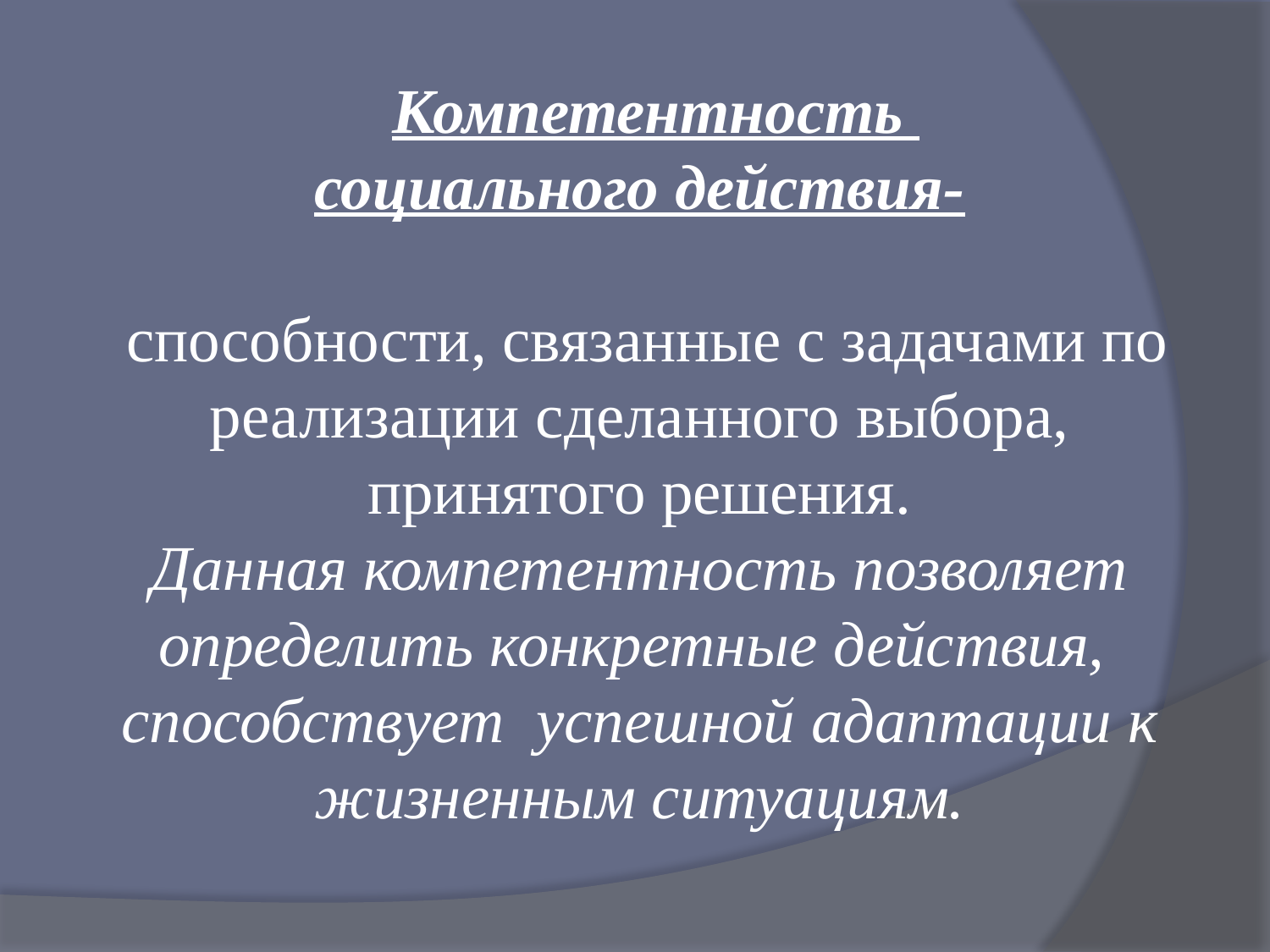

Компетентность
социального действия-

 способности, связанные с задачами по реализации сделанного выбора,
 принятого решения.
Данная компетентность позволяет определить конкретные действия,  способствует  успешной адаптации к жизненным ситуациям.